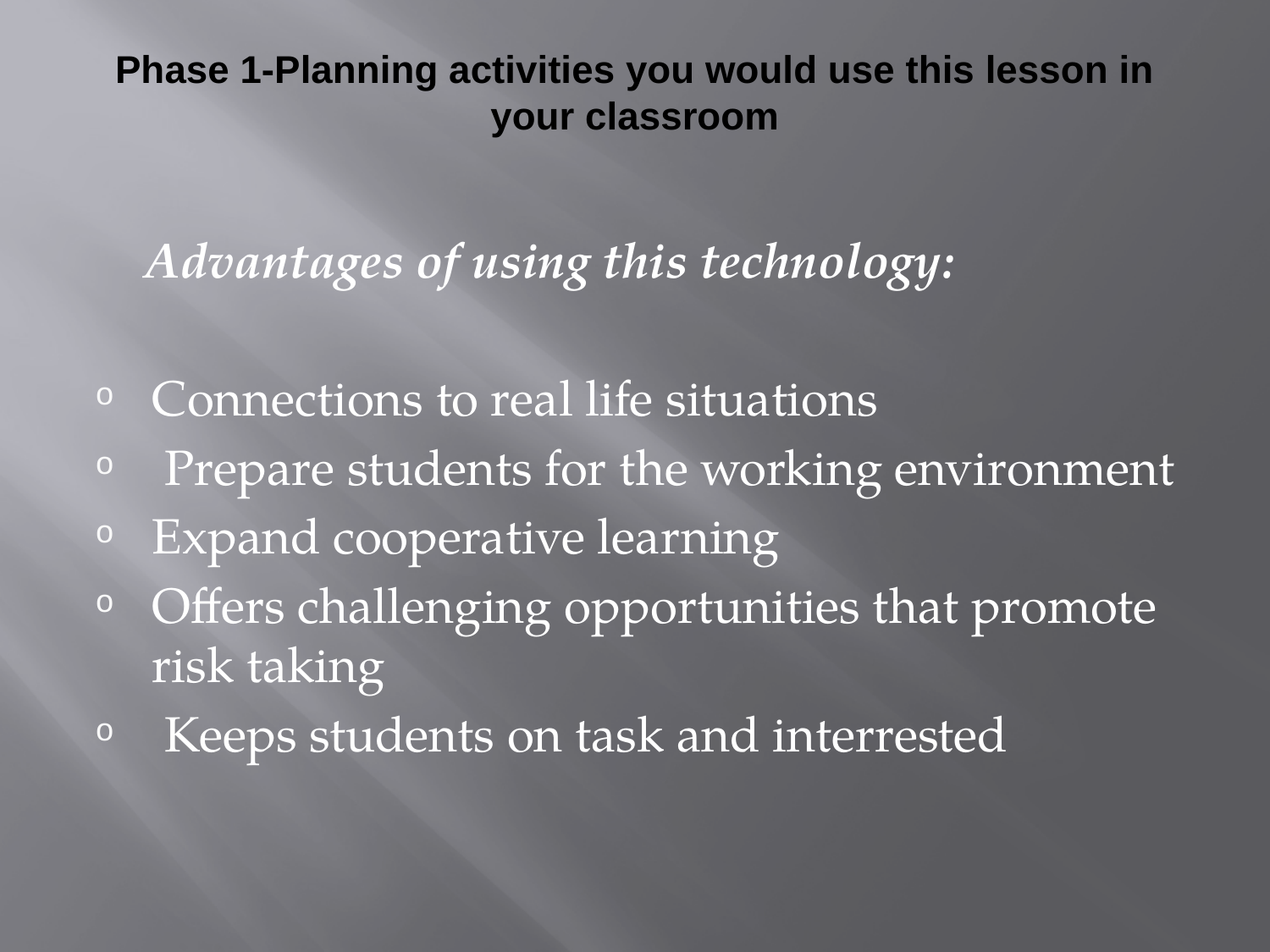

# Phase 1-Planning activities you would use this lesson in your classroom
    Advantages of using this technology:

Connections to real life situations
 Prepare students for the working environment
Expand cooperative learning
Offers challenging opportunities that promote risk taking
 Keeps students on task and interrested